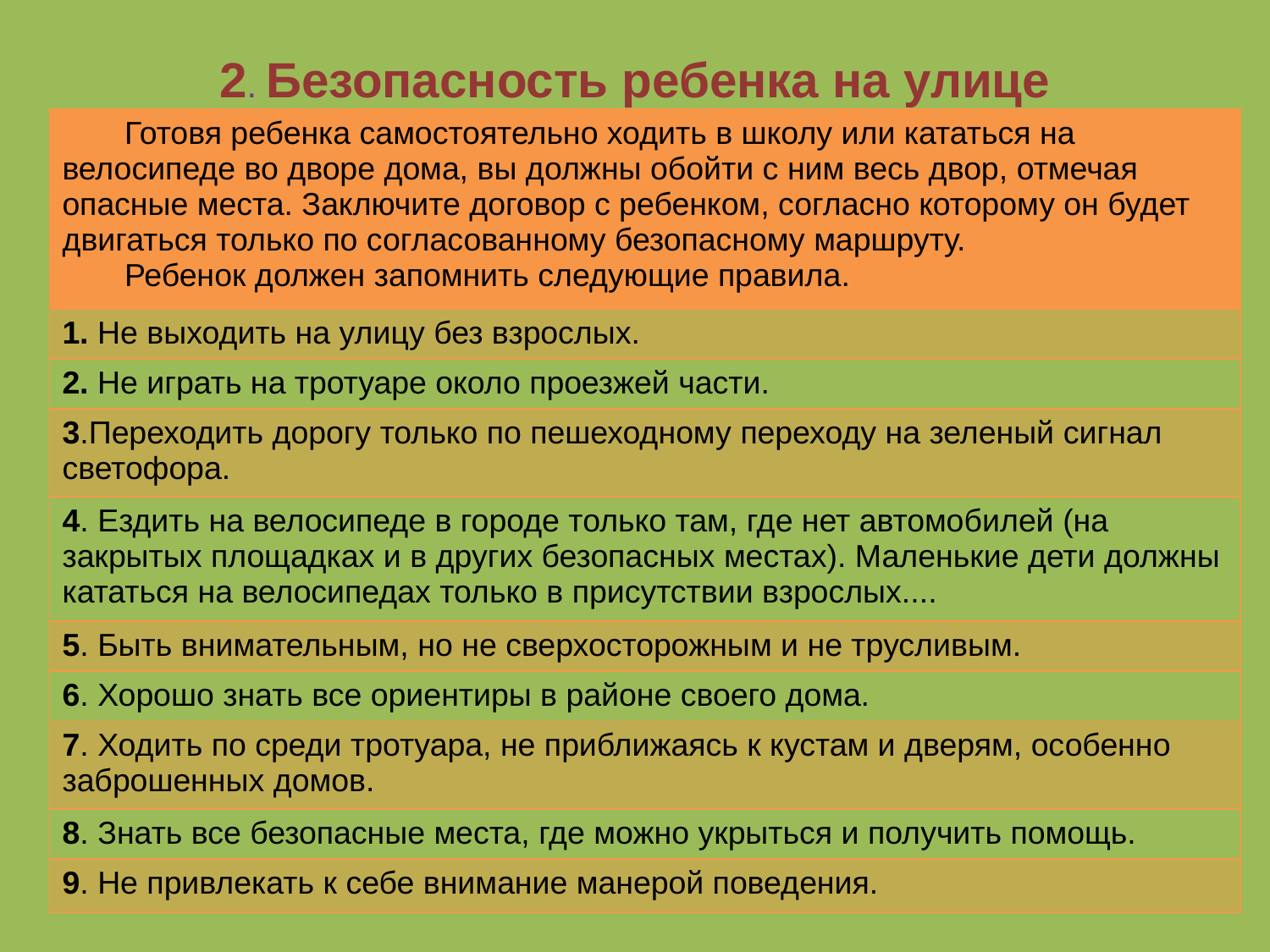

# 2. Безопасность ребенка на улице
| Готовя ребенка самостоятельно ходить в школу или кататься на велосипеде во дворе дома, вы должны обойти с ним весь двор, отмечая опасные места. Заключите договор с ребенком, согласно которому он будет двигаться только по согласованному безопасному маршруту. Ребенок должен запомнить следующие правила. |
| --- |
| 1. Не выходить на улицу без взрослых. |
| 2. Не играть на тротуаре около проезжей части. |
| 3.Переходить дорогу только по пешеходному переходу на зеленый сигнал светофора. |
| 4. Ездить на велосипеде в городе только там, где нет автомобилей (на закрытых площадках и в других безопасных местах). Маленькие дети должны кататься на велосипедах только в присутствии взрослых.... |
| 5. Быть внимательным, но не сверхосторожным и не трусливым. |
| 6. Хорошо знать все ориентиры в районе своего дома. |
| 7. Ходить по среди тротуара, не приближаясь к кустам и дверям, особенно заброшенных домов. |
| 8. Знать все безопасные места, где можно укрыться и получить помощь. |
| 9. Не привлекать к себе внимание манерой поведения. |